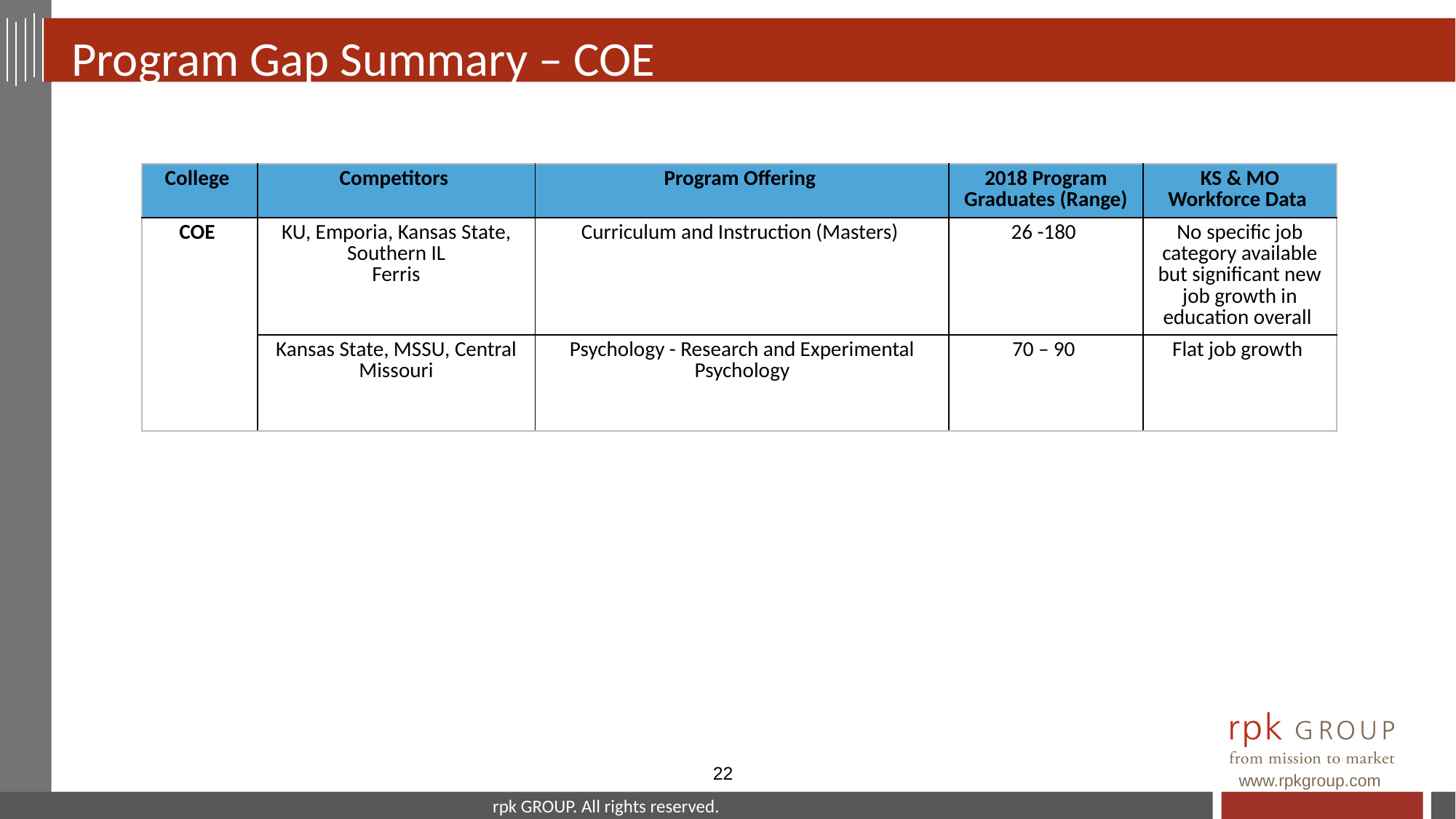

# Program Gap Summary – COE
| College | Competitors | Program Offering | 2018 Program Graduates (Range) | KS & MO Workforce Data |
| --- | --- | --- | --- | --- |
| COE | KU, Emporia, Kansas State, Southern IL Ferris | Curriculum and Instruction (Masters) | 26 -180 | No specific job category available but significant new job growth in education overall |
|  | Kansas State, MSSU, Central Missouri | Psychology - Research and Experimental Psychology | 70 – 90 | Flat job growth |
22